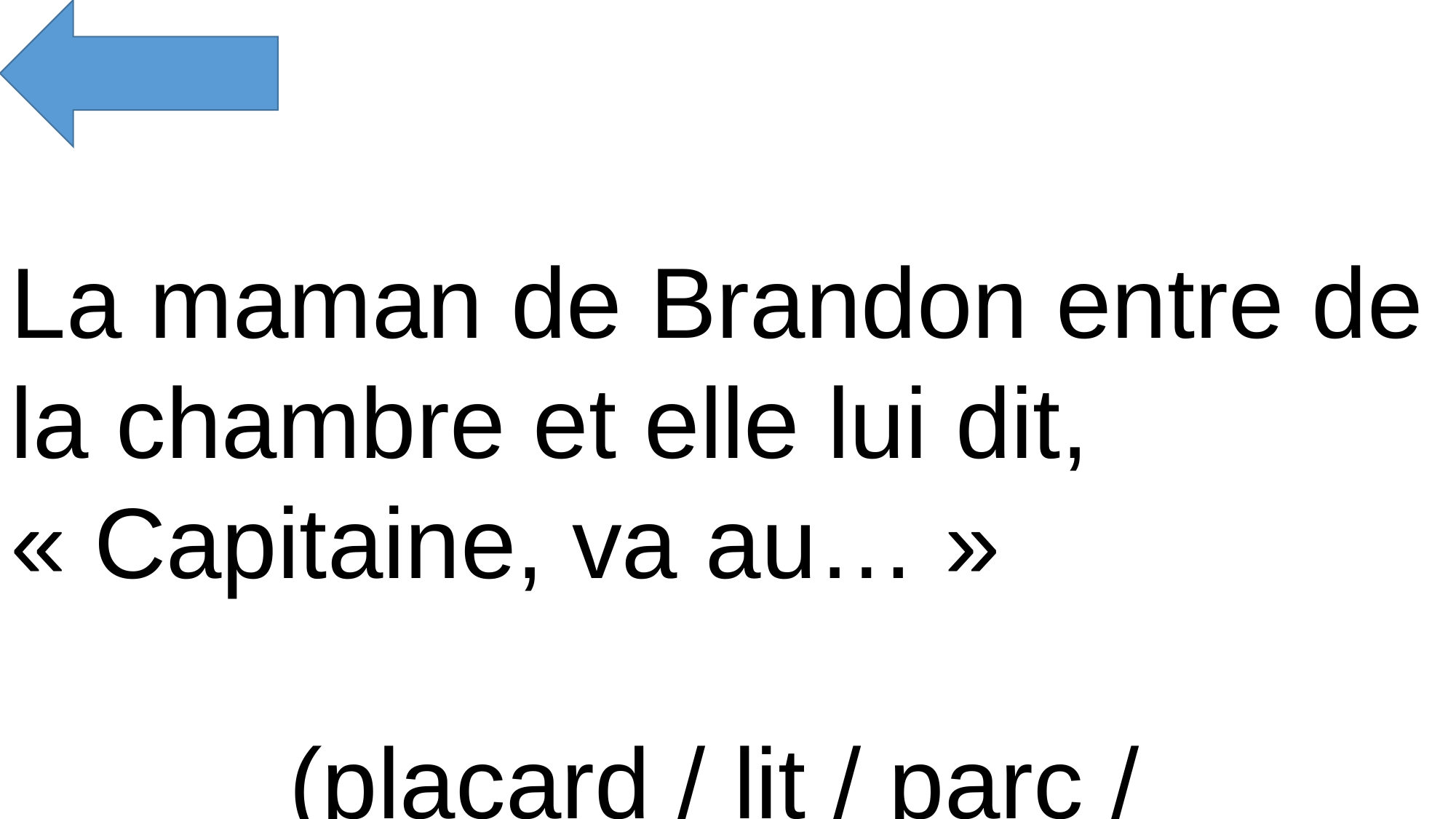

La maman de Brandon entre de la chambre et elle lui dit, « Capitaine, va au… »

          (placard / lit / parc / musée)